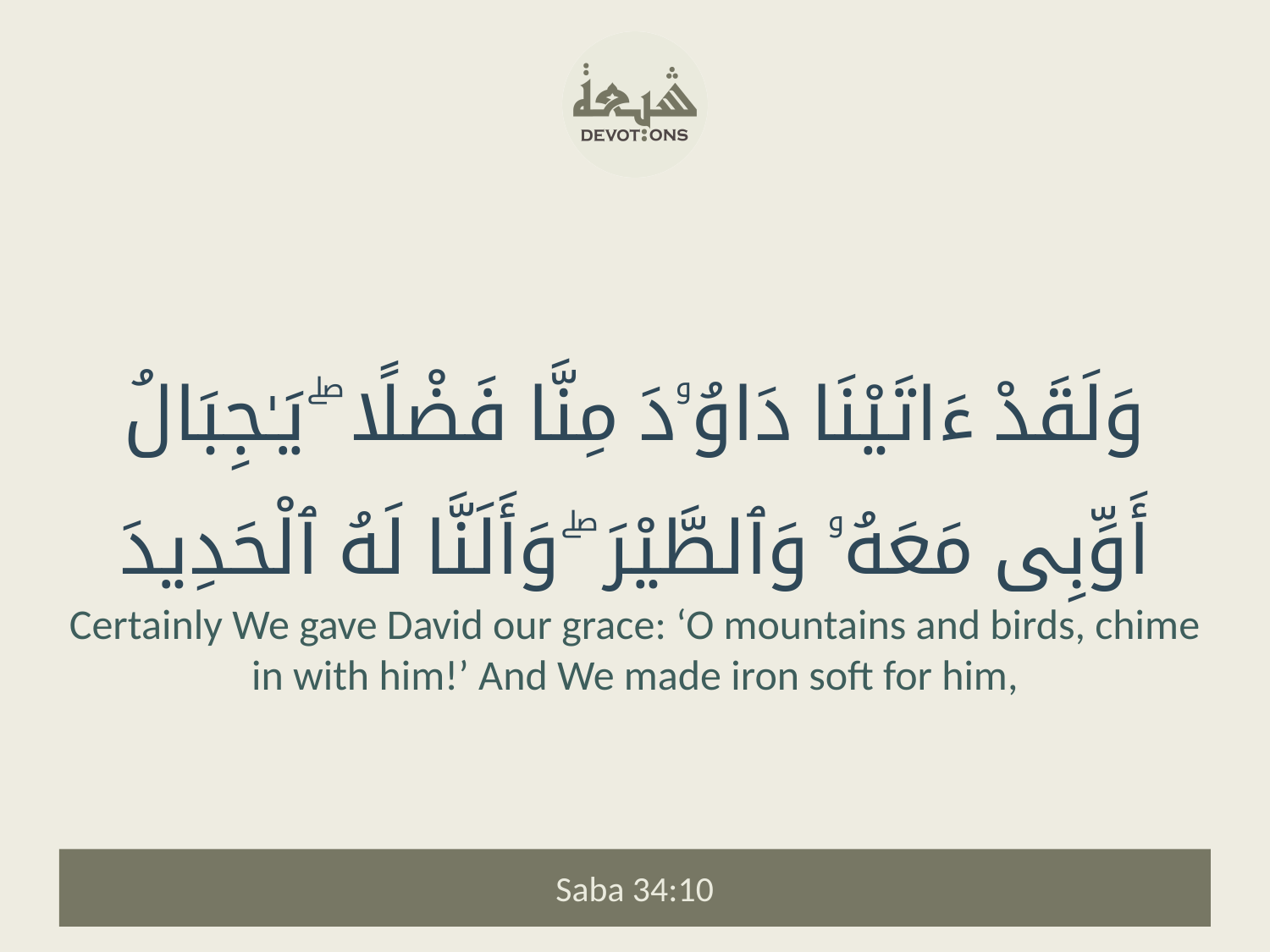

وَلَقَدْ ءَاتَيْنَا دَاوُۥدَ مِنَّا فَضْلًا ۖ يَـٰجِبَالُ أَوِّبِى مَعَهُۥ وَٱلطَّيْرَ ۖ وَأَلَنَّا لَهُ ٱلْحَدِيدَ
Certainly We gave David our grace: ‘O mountains and birds, chime in with him!’ And We made iron soft for him,
Saba 34:10